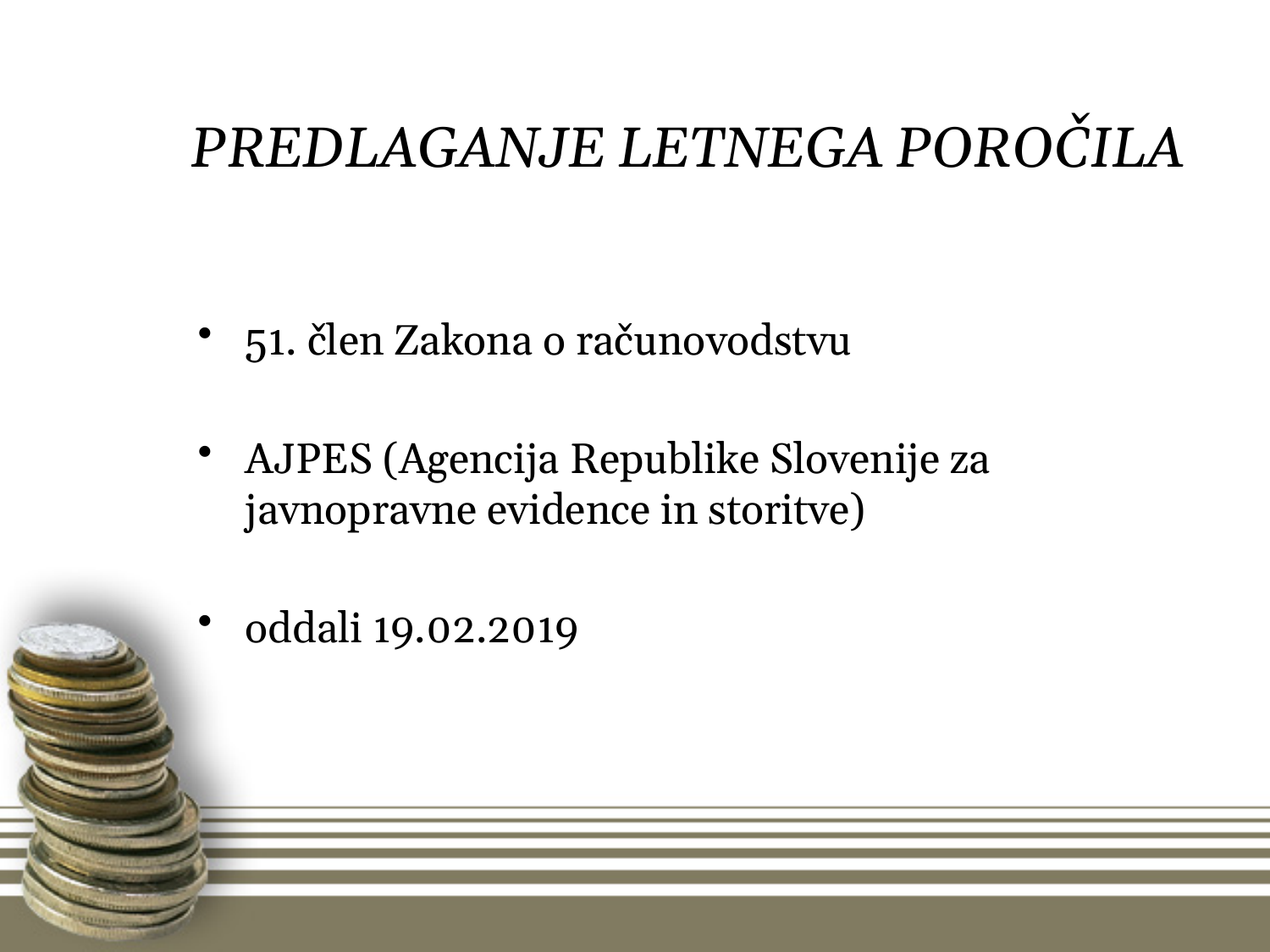

# PREDLAGANJE LETNEGA POROČILA
51. člen Zakona o računovodstvu

AJPES (Agencija Republike Slovenije za javnopravne evidence in storitve)

oddali 19.02.2019